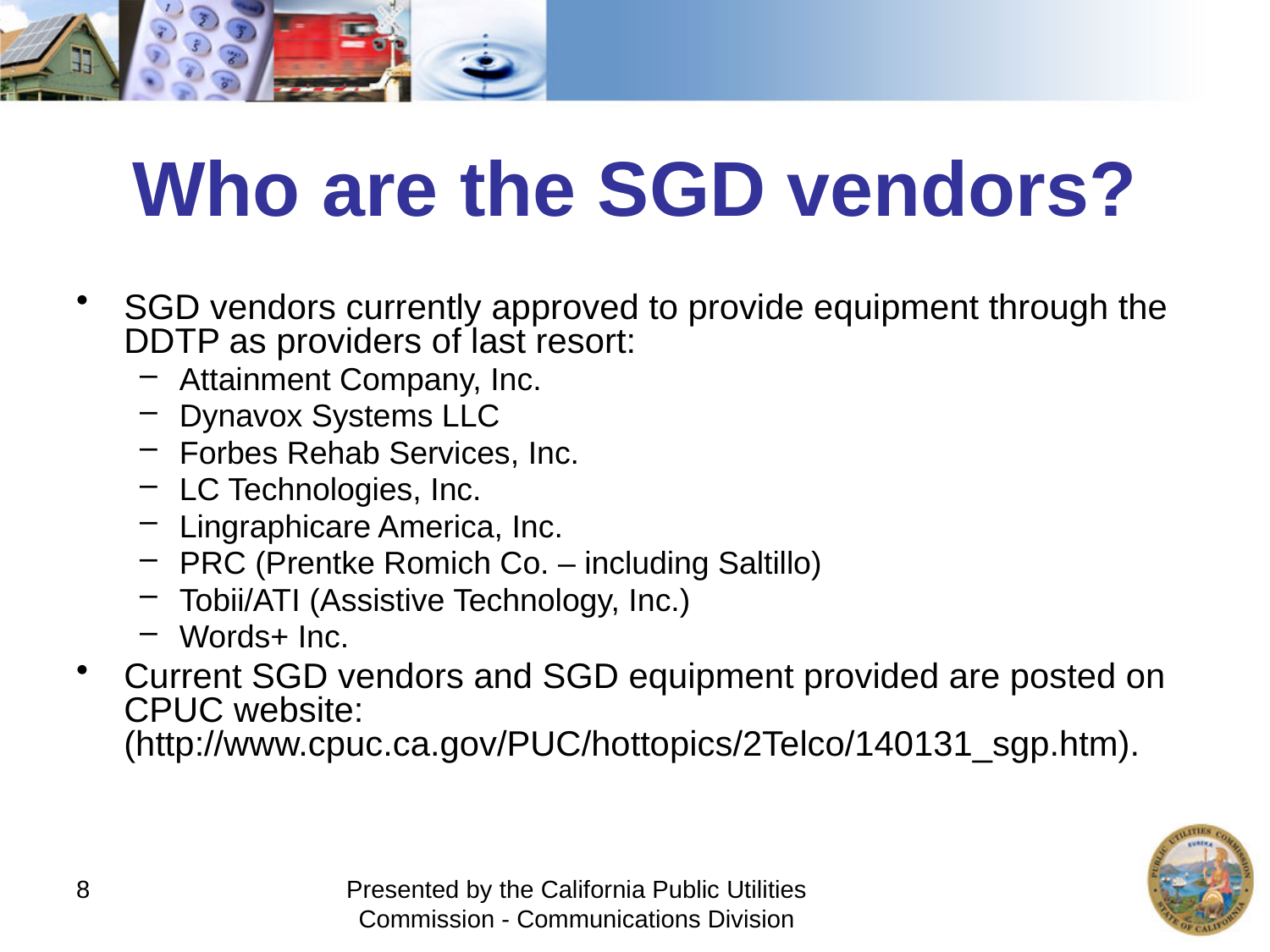

# Who are the SGD vendors?
SGD vendors currently approved to provide equipment through the DDTP as providers of last resort:
Attainment Company, Inc.
Dynavox Systems LLC
Forbes Rehab Services, Inc.
LC Technologies, Inc.
Lingraphicare America, Inc.
PRC (Prentke Romich Co. – including Saltillo)
Tobii/ATI (Assistive Technology, Inc.)
Words+ Inc.
Current SGD vendors and SGD equipment provided are posted on CPUC website: (http://www.cpuc.ca.gov/PUC/hottopics/2Telco/140131_sgp.htm).

8
Presented by the California Public Utilities Commission - Communications Division